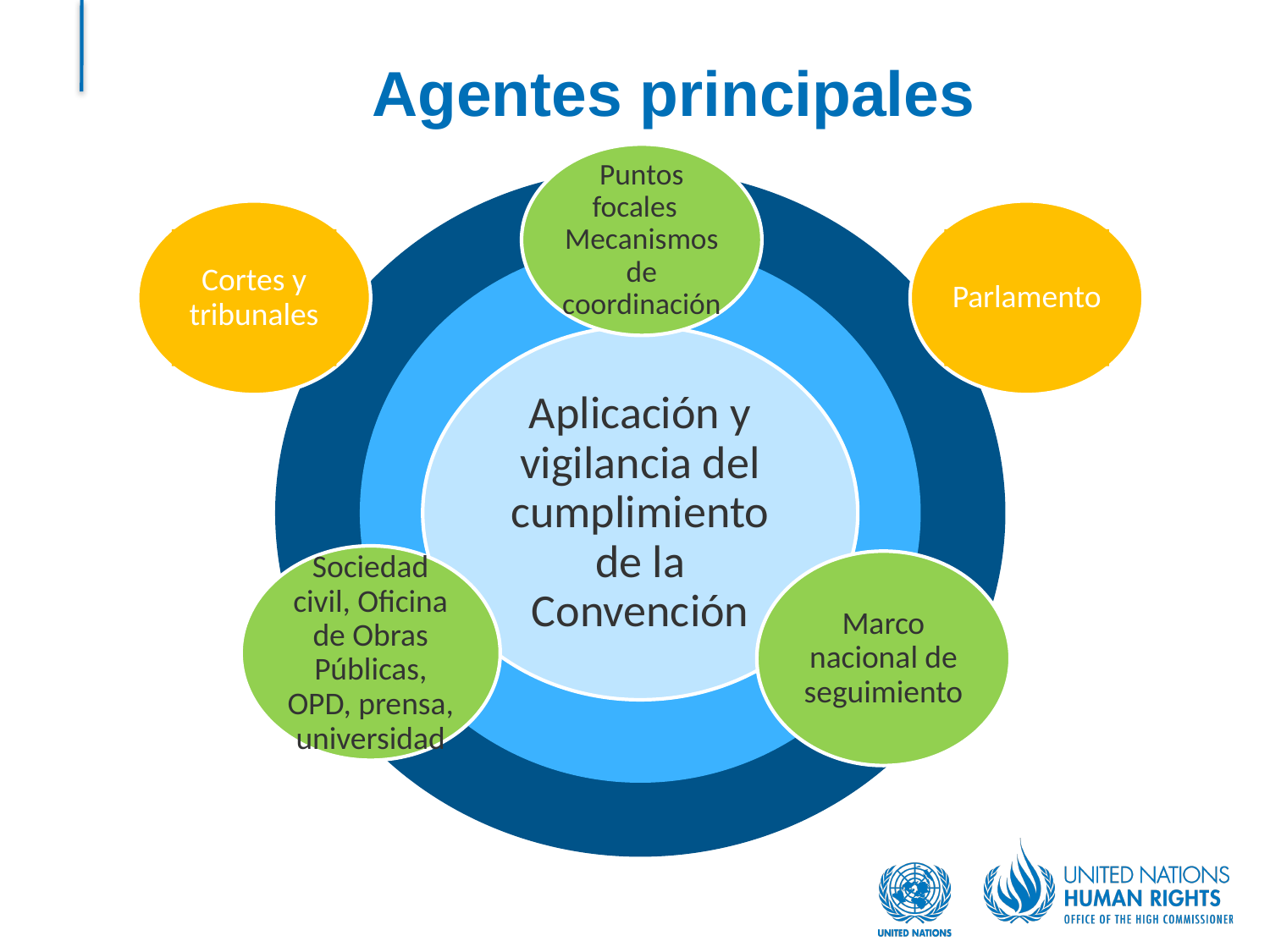

Agentes principales
Aplicación y vigilancia del cumplimiento de la Convención
Puntos focales   Mecanismos de coordinación
Marco nacional de seguimiento
Sociedad civil, Oficina de Obras Públicas, OPD, prensa, universidad

Cortes y tribunales

Parlamento